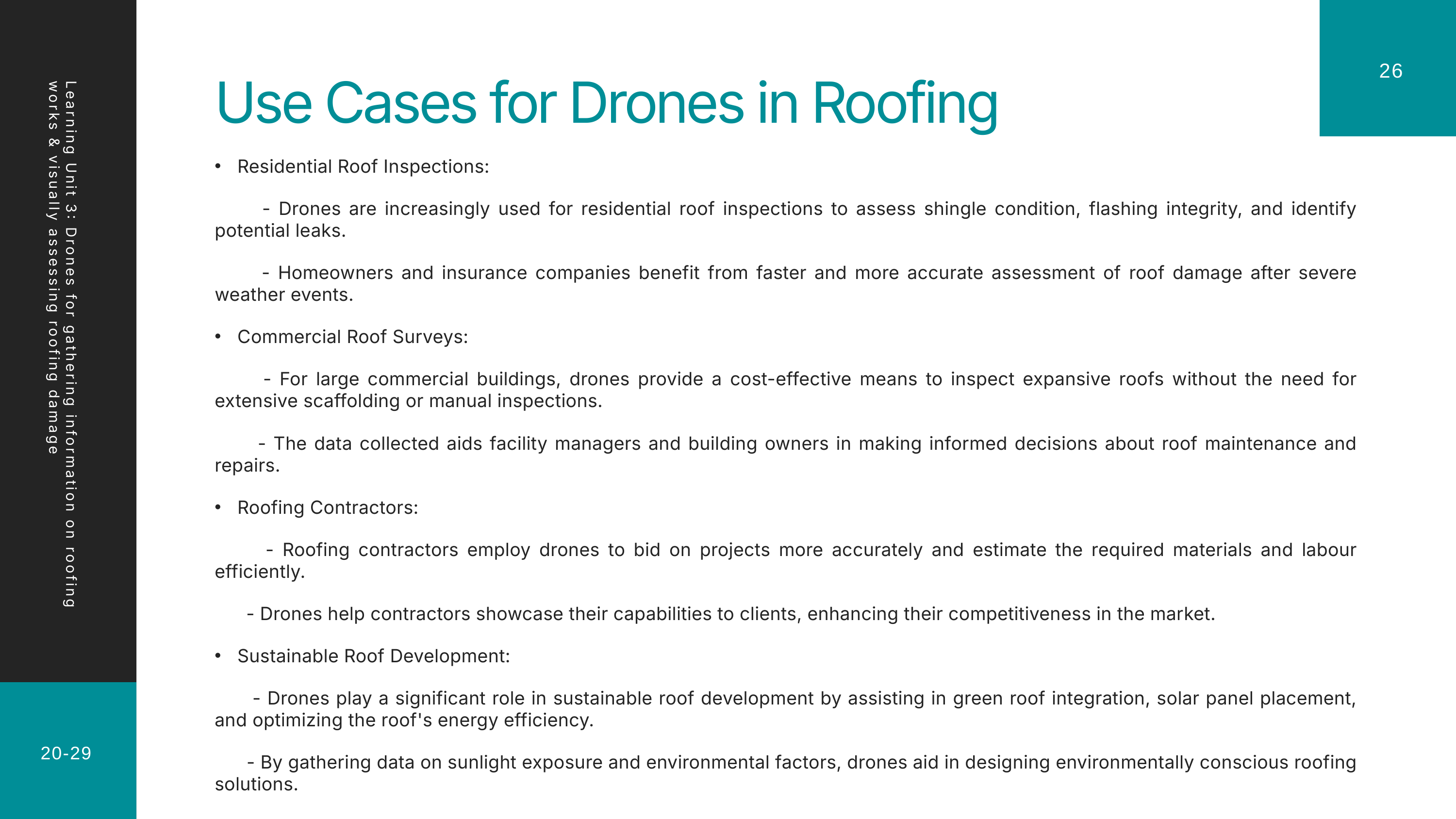

26
Use Cases for Drones in Roofing
Residential Roof Inspections:
      - Drones are increasingly used for residential roof inspections to assess shingle condition, flashing integrity, and identify potential leaks.
      - Homeowners and insurance companies benefit from faster and more accurate assessment of roof damage after severe weather events.
Commercial Roof Surveys:
      - For large commercial buildings, drones provide a cost-effective means to inspect expansive roofs without the need for extensive scaffolding or manual inspections.
      - The data collected aids facility managers and building owners in making informed decisions about roof maintenance and repairs.
Roofing Contractors:
      - Roofing contractors employ drones to bid on projects more accurately and estimate the required materials and labour efficiently.
      - Drones help contractors showcase their capabilities to clients, enhancing their competitiveness in the market.
Sustainable Roof Development:
      - Drones play a significant role in sustainable roof development by assisting in green roof integration, solar panel placement, and optimizing the roof's energy efficiency.
      - By gathering data on sunlight exposure and environmental factors, drones aid in designing environmentally conscious roofing solutions.
Learning Unit 3: Drones for gathering information on roofing works & visually assessing roofing damage

20-29